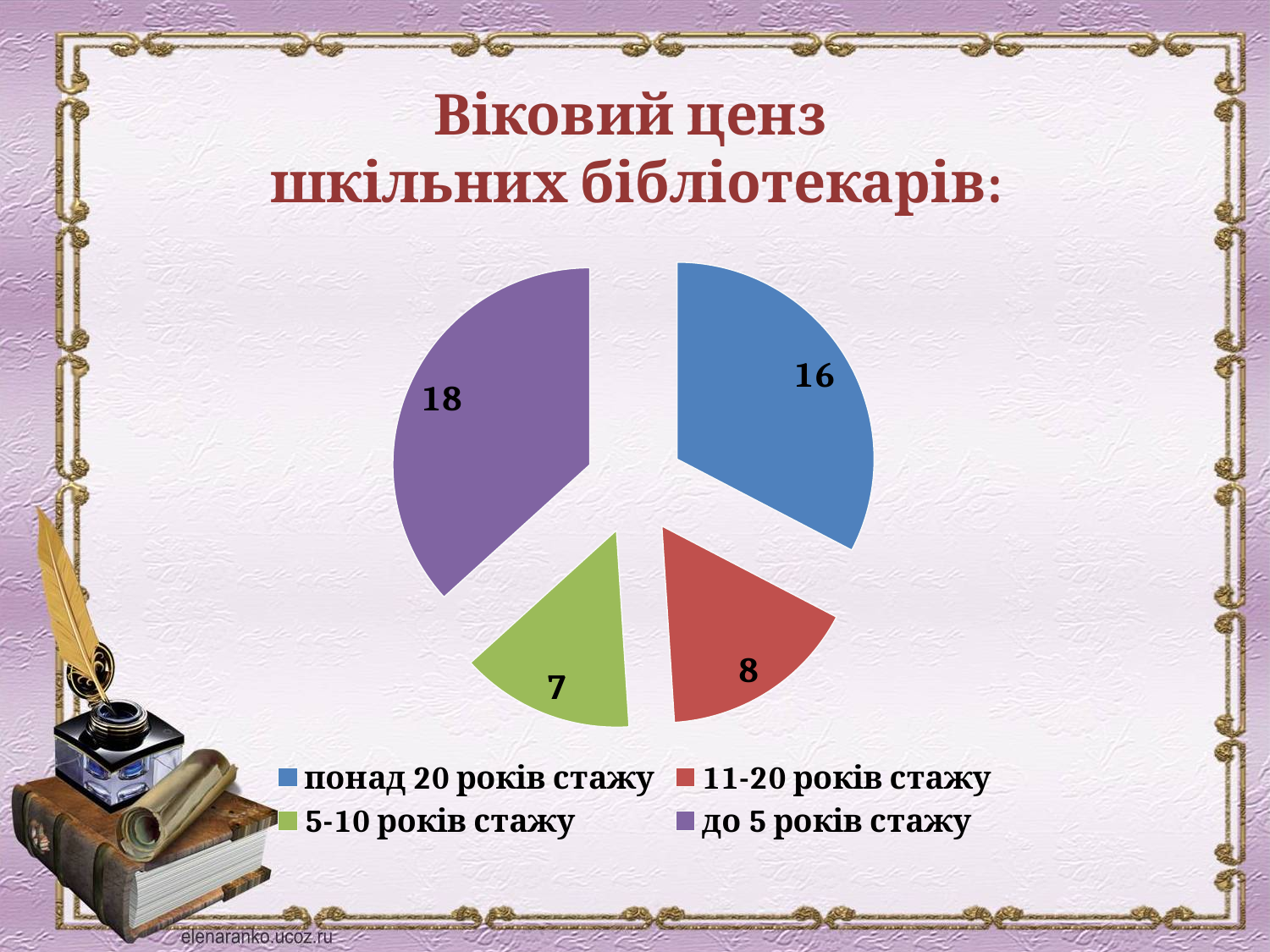

# Віковий ценз шкільних бібліотекарів:

### Chart

| Category | Продажи |
|---|---|
| понад 20 років стажу | 16.0 |
| 11-20 років стажу | 8.0 |
| 5-10 років стажу | 7.0 |
| до 5 років стажу | 18.0 |